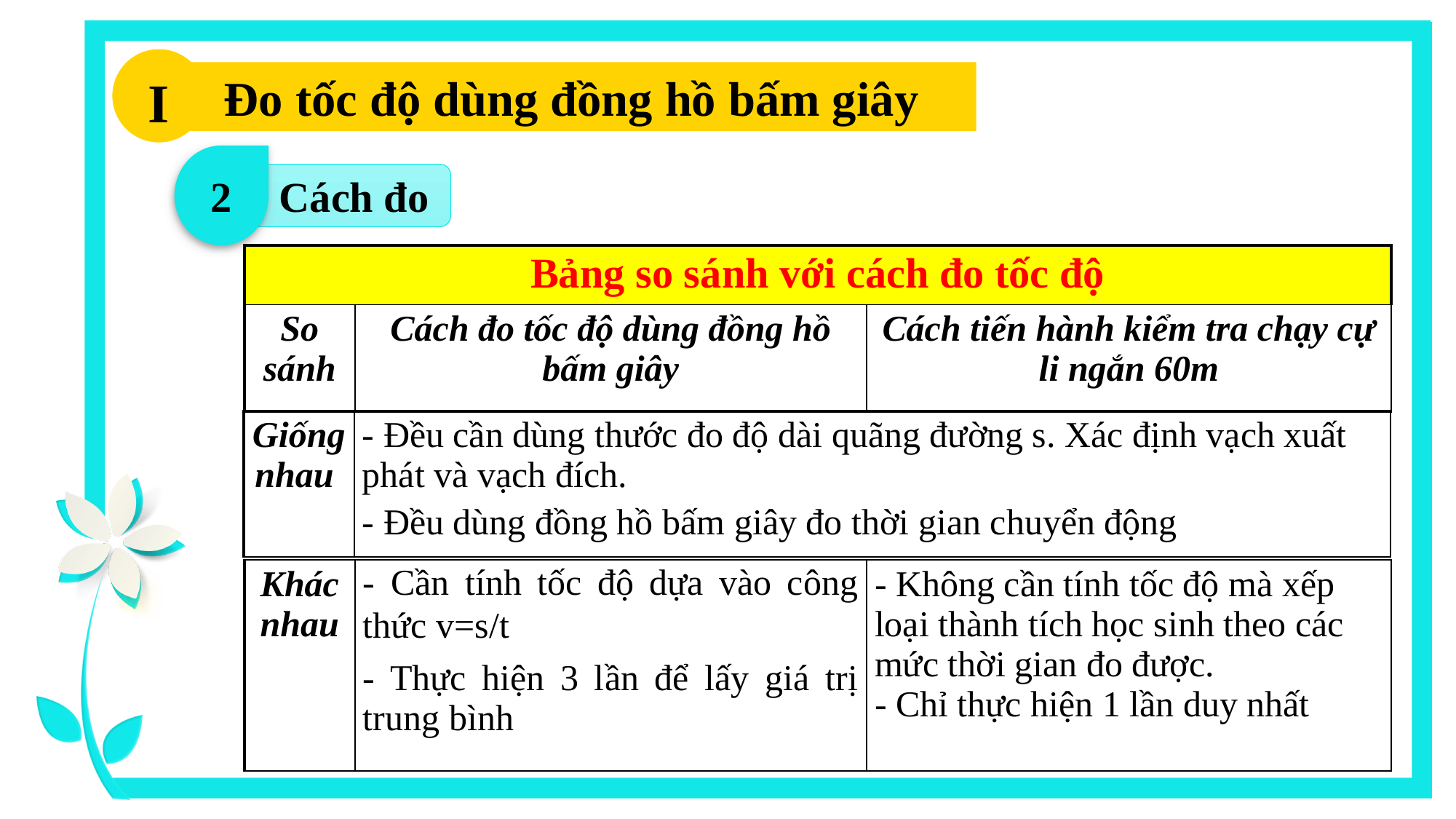

I
  Đo tốc độ dùng đồng hồ bấm giây
2
  Cách đo
| Bảng so sánh với cách đo tốc độ |  |  |
| --- | --- | --- |
| So sánh | Cách đo tốc độ dùng đồng hồ bấm giây | Cách tiến hành kiểm tra chạy cự li ngắn 60m |
| Giống nhau | - Đều cần dùng thước đo độ dài quãng đường s. Xác định vạch xuất phát và vạch đích. - Đều dùng đồng hồ bấm giây đo thời gian chuyển động |
| --- | --- |
| Khác nhau | - Cần tính tốc độ dựa vào công thức v=s/t - Thực hiện 3 lần để lấy giá trị trung bình | - Không cần tính tốc độ mà xếp loại thành tích học sinh theo các mức thời gian đo được. - Chỉ thực hiện 1 lần duy nhất |
| --- | --- | --- |